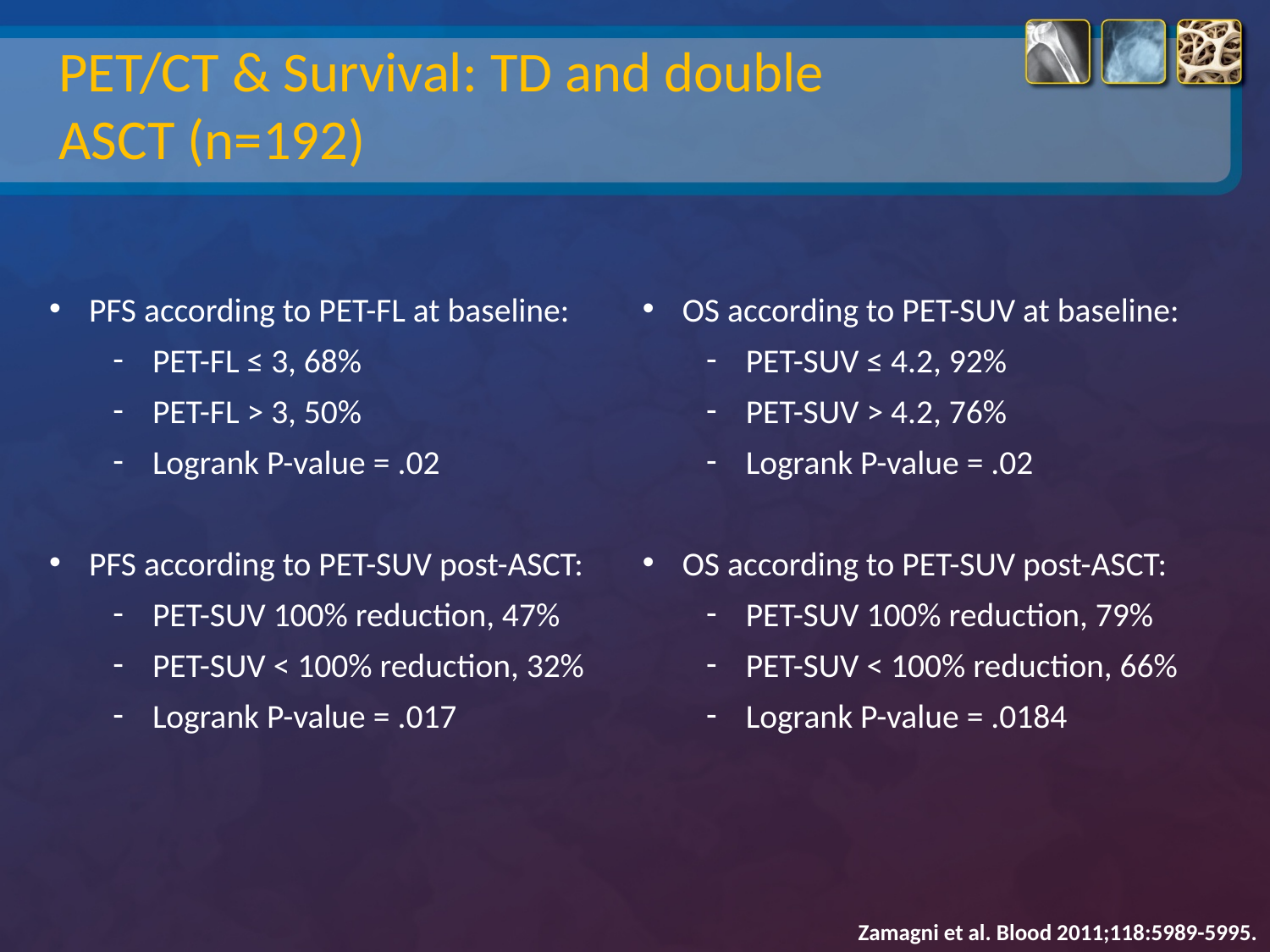

# PET/CT & Survival: TD and double ASCT (n=192)
PFS according to PET-FL at baseline:
PET-FL ≤ 3, 68%
PET-FL > 3, 50%
Logrank P-value = .02

PFS according to PET-SUV post-ASCT:
PET-SUV 100% reduction, 47%
PET-SUV < 100% reduction, 32%
Logrank P-value = .017
OS according to PET-SUV at baseline:
PET-SUV ≤ 4.2, 92%
PET-SUV > 4.2, 76%
Logrank P-value = .02

OS according to PET-SUV post-ASCT:
PET-SUV 100% reduction, 79%
PET-SUV < 100% reduction, 66%
Logrank P-value = .0184
Zamagni et al. Blood 2011;118:5989-5995.